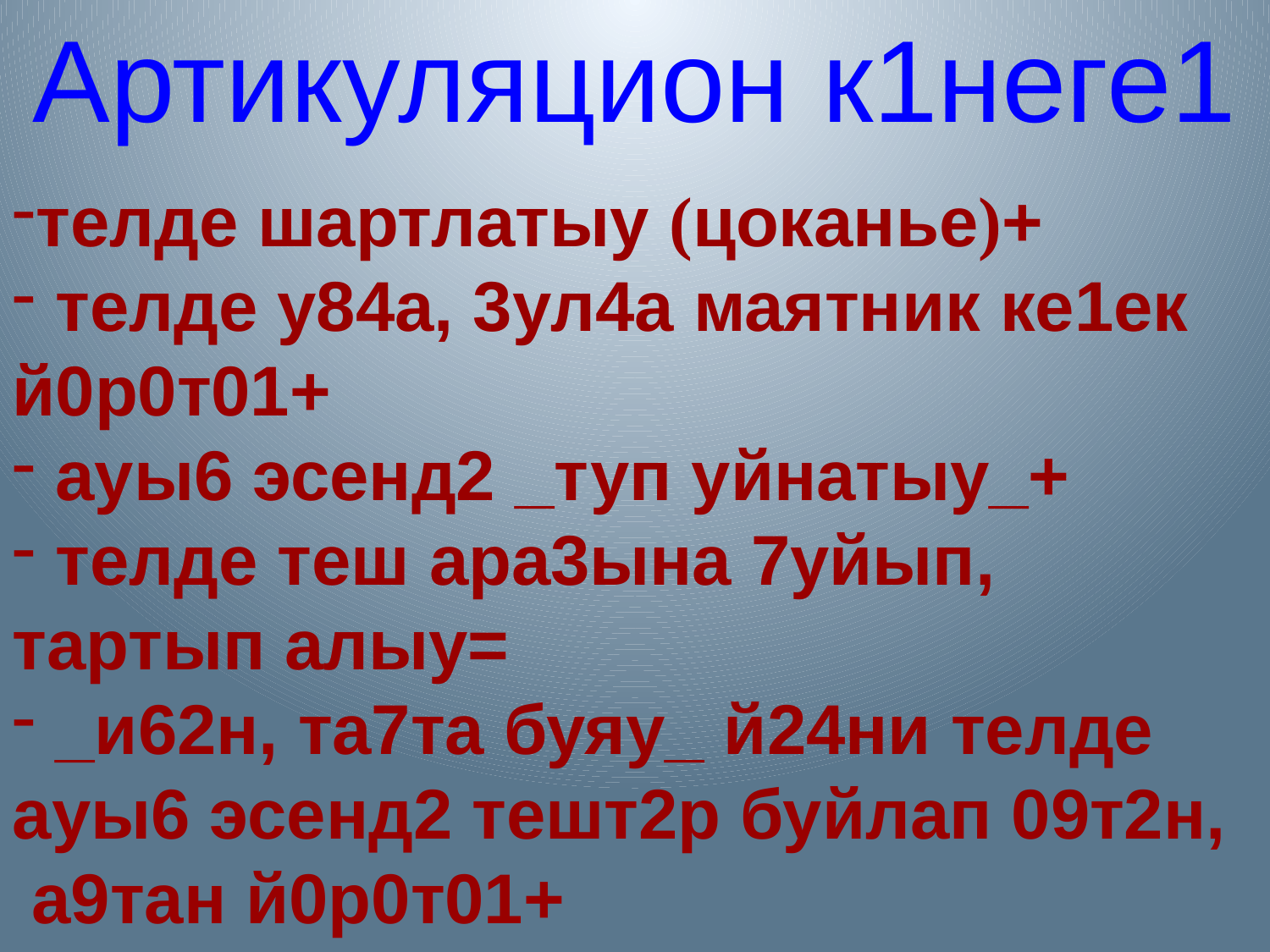

Артикуляцион к1неге1
телде шартлатыу (цоканье)+
 телде у84а, 3ул4а маятник ке1ек й0р0т01+
 ауы6 эсенд2 _туп уйнатыу_+
 телде теш ара3ына 7уйып, тартып алыу=
 _и62н, та7та буяу_ й24ни телде ауы6 эсенд2 тешт2р буйлап 09т2н,
 а9тан й0р0т01+